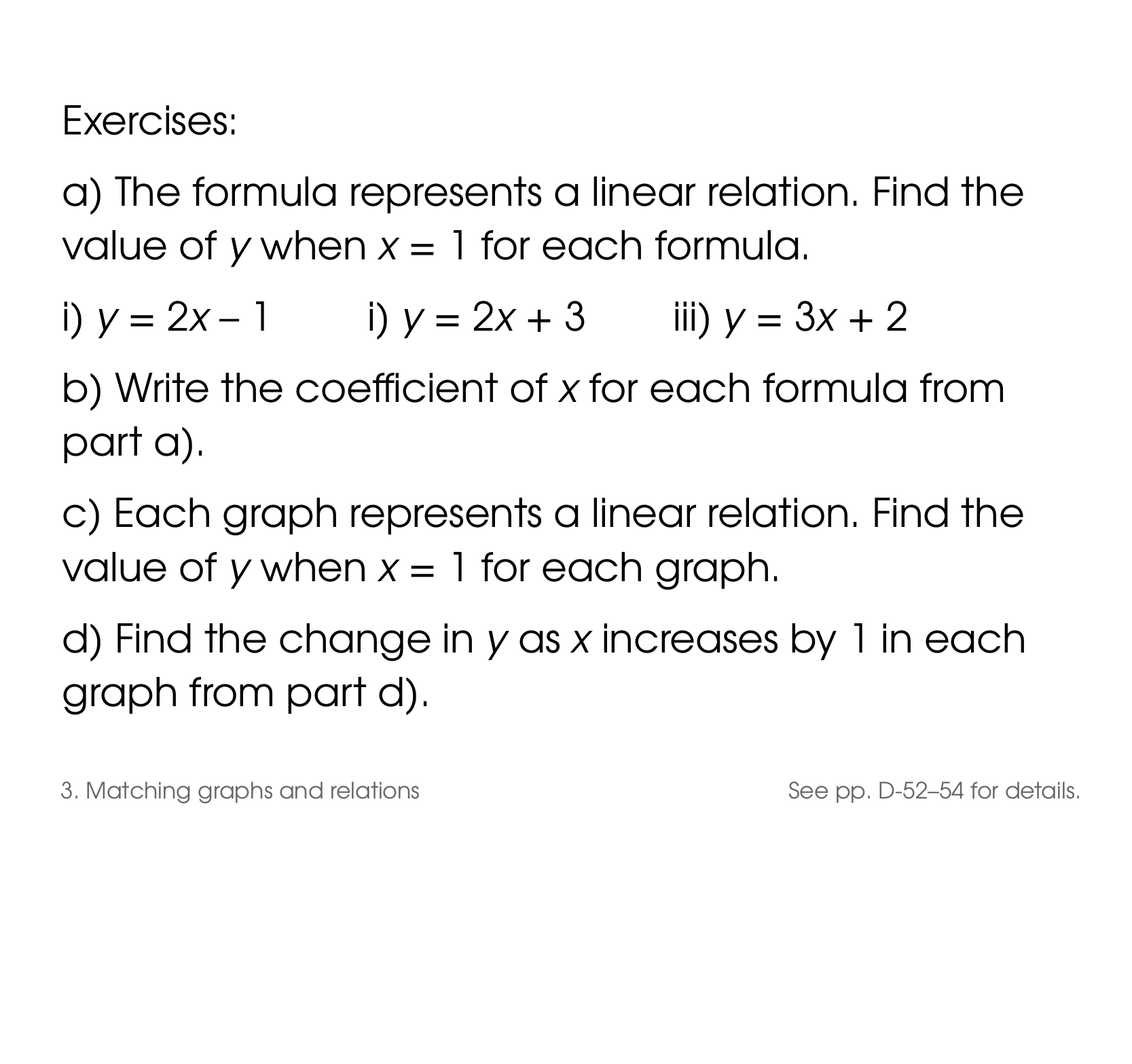

Exercises:
a) The formula represents a linear relation. Find the value of y when x = 1 for each formula.
i) y = 2x – 1	i) y = 2x + 3	iii) y = 3x + 2
b) Write the coefficient of x for each formula from part a).
c) Each graph represents a linear relation. Find the value of y when x = 1 for each graph.
d) Find the change in y as x increases by 1 in each graph from part d).
3. Matching graphs and relations
See pp. D-52–54 for details.